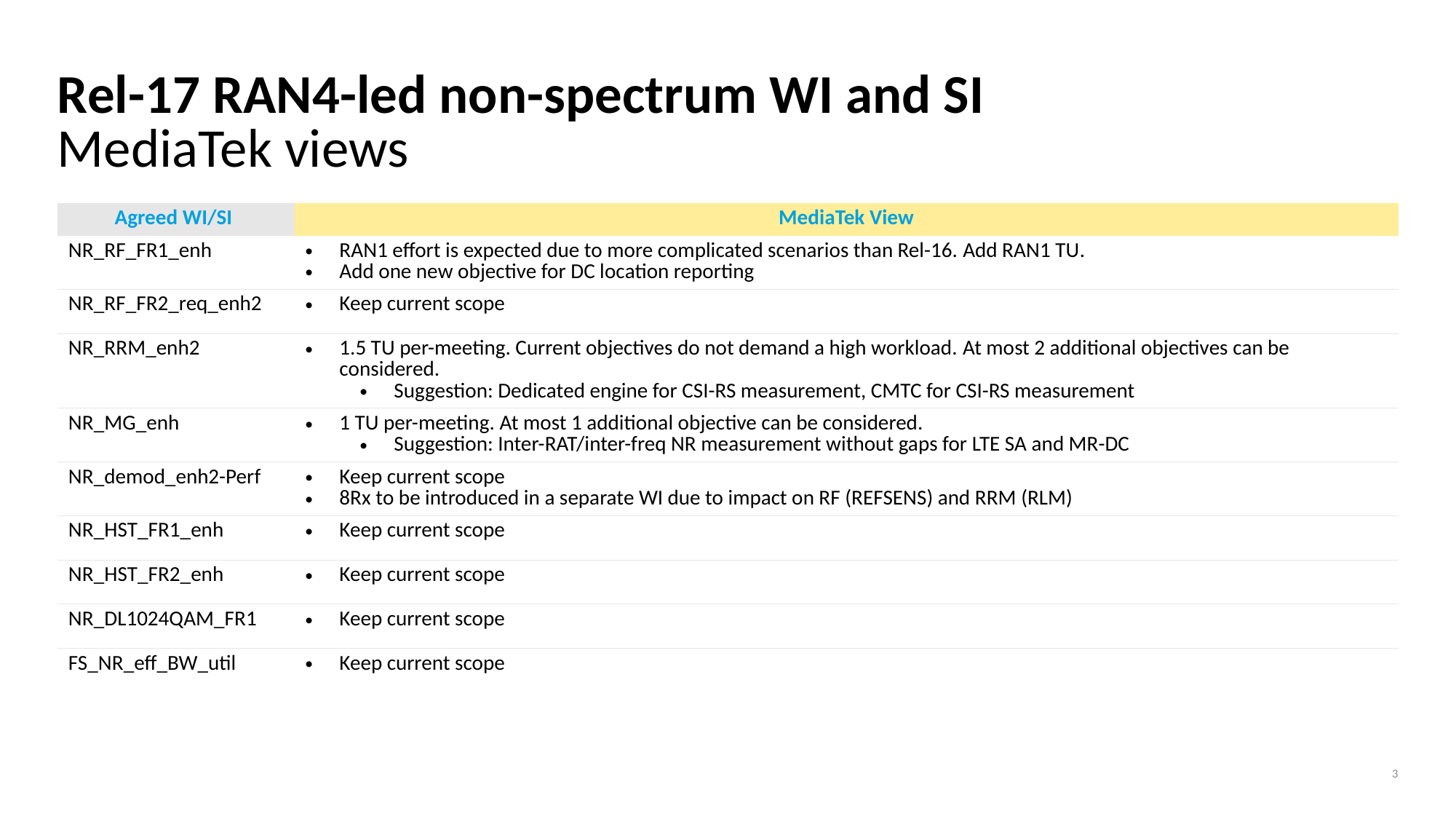

# Rel-17 RAN4-led non-spectrum WI and SI MediaTek views
| Agreed WI/SI | MediaTek View |
| --- | --- |
| NR\_RF\_FR1\_enh | RAN1 effort is expected due to more complicated scenarios than Rel-16. Add RAN1 TU. Add one new objective for DC location reporting |
| NR\_RF\_FR2\_req\_enh2 | Keep current scope |
| NR\_RRM\_enh2 | 1.5 TU per-meeting. Current objectives do not demand a high workload. At most 2 additional objectives can be considered. Suggestion: Dedicated engine for CSI-RS measurement, CMTC for CSI-RS measurement |
| NR\_MG\_enh | 1 TU per-meeting. At most 1 additional objective can be considered. Suggestion: Inter-RAT/inter-freq NR measurement without gaps for LTE SA and MR-DC |
| NR\_demod\_enh2-Perf | Keep current scope 8Rx to be introduced in a separate WI due to impact on RF (REFSENS) and RRM (RLM) |
| NR\_HST\_FR1\_enh | Keep current scope |
| NR\_HST\_FR2\_enh | Keep current scope |
| NR\_DL1024QAM\_FR1 | Keep current scope |
| FS\_NR\_eff\_BW\_util | Keep current scope |
3